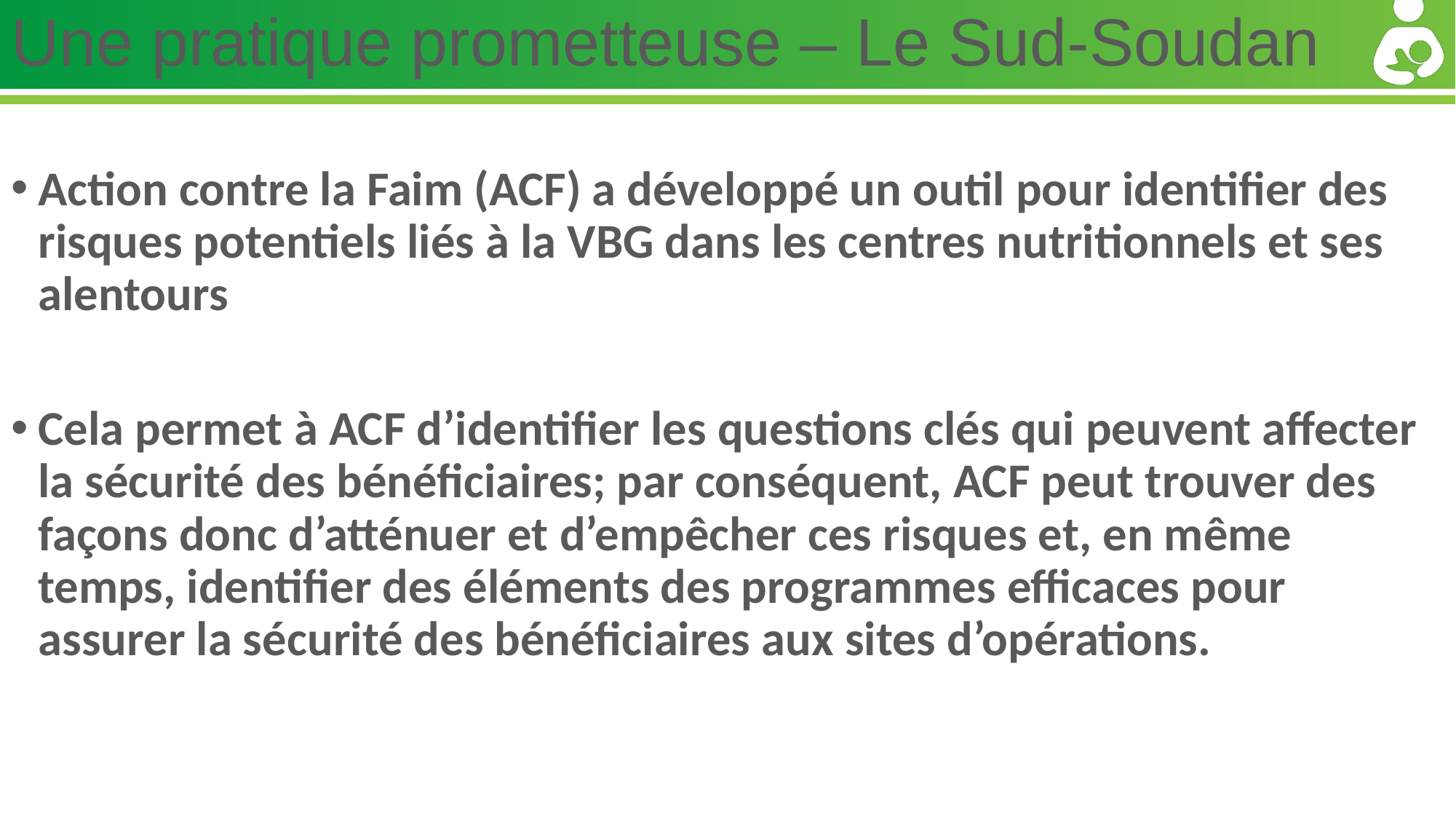

# Une pratique prometteuse – Le Sud-Soudan
Action contre la Faim (ACF) a développé un outil pour identifier des risques potentiels liés à la VBG dans les centres nutritionnels et ses alentours

Cela permet à ACF d’identifier les questions clés qui peuvent affecter la sécurité des bénéficiaires; par conséquent, ACF peut trouver des façons donc d’atténuer et d’empêcher ces risques et, en même temps, identifier des éléments des programmes efficaces pour assurer la sécurité des bénéficiaires aux sites d’opérations.